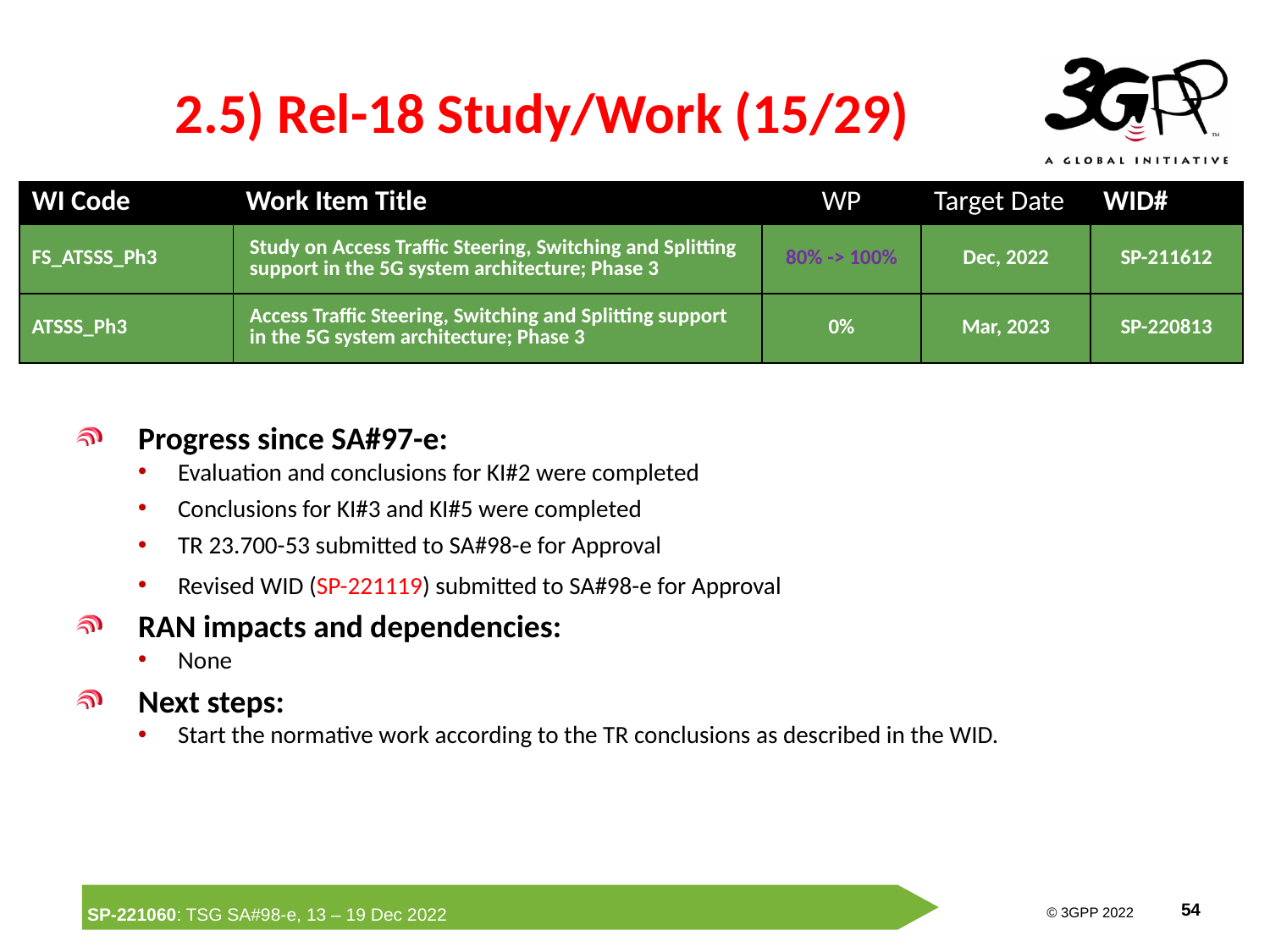

# 2.5) Rel-18 Study/Work (15/29)
| WI Code | Work Item Title | WP | Target Date | WID# |
| --- | --- | --- | --- | --- |
| FS\_ATSSS\_Ph3 | Study on Access Traffic Steering, Switching and Splitting support in the 5G system architecture; Phase 3 | 80% -> 100% | Dec, 2022 | SP-211612 |
| ATSSS\_Ph3 | Access Traffic Steering, Switching and Splitting support in the 5G system architecture; Phase 3 | 0% | Mar, 2023 | SP-220813 |
Progress since SA#97-e:
Evaluation and conclusions for KI#2 were completed
Conclusions for KI#3 and KI#5 were completed
TR 23.700-53 submitted to SA#98-e for Approval
Revised WID (SP-221119) submitted to SA#98-e for Approval
RAN impacts and dependencies:
None
Next steps:
Start the normative work according to the TR conclusions as described in the WID.